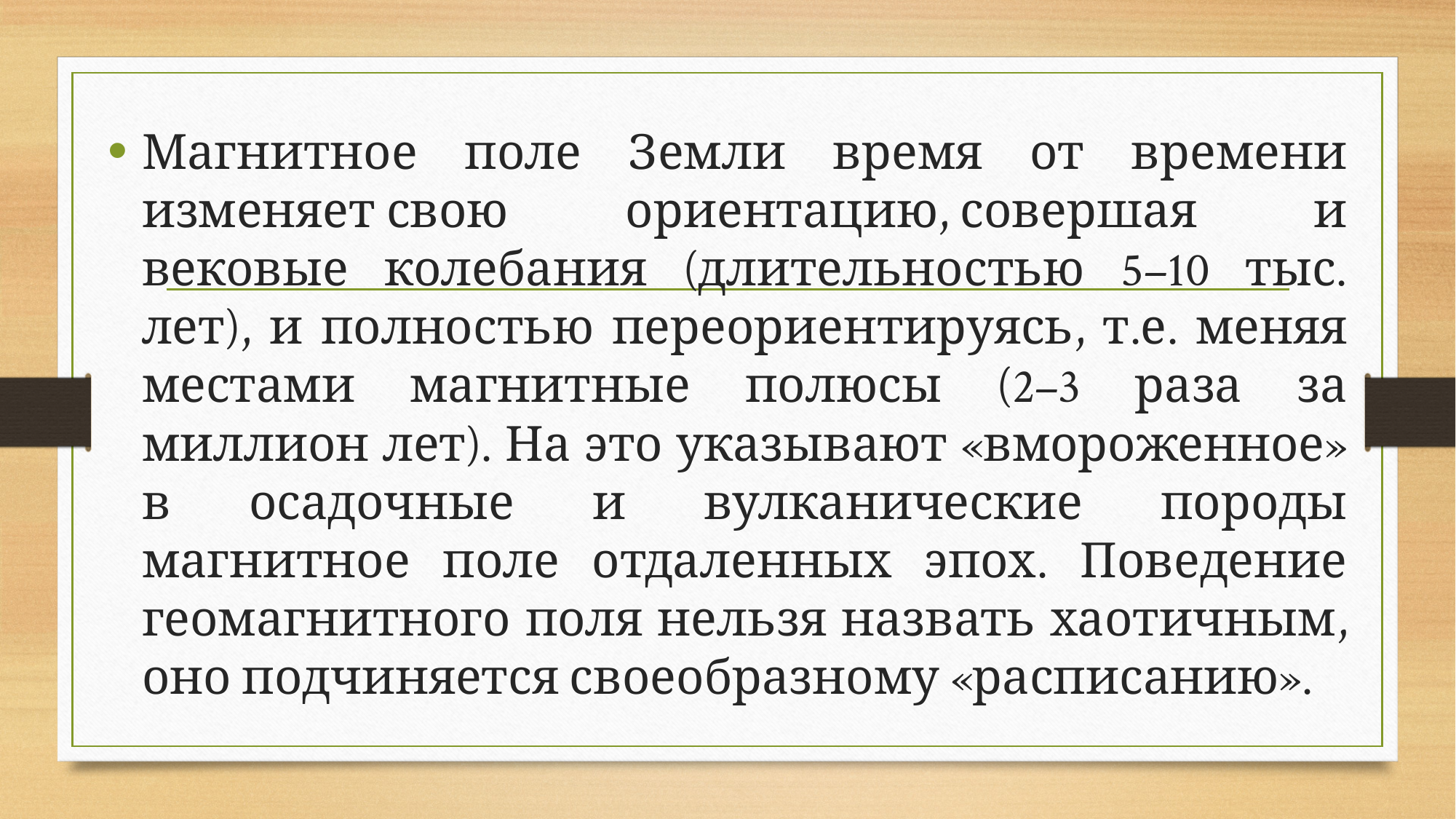

Магнитное поле Земли время от времени изменяет свою ориентацию, совершая и вековые колебания (длительностью 5–10 тыс. лет), и полностью переориентируясь, т.е. меняя местами магнитные полюсы (2–3 раза за миллион лет). На это указывают «вмороженное» в осадочные и вулканические породы магнитное поле отдаленных эпох. Поведение геомагнитного поля нельзя назвать хаотичным, оно подчиняется своеобразному «расписанию».